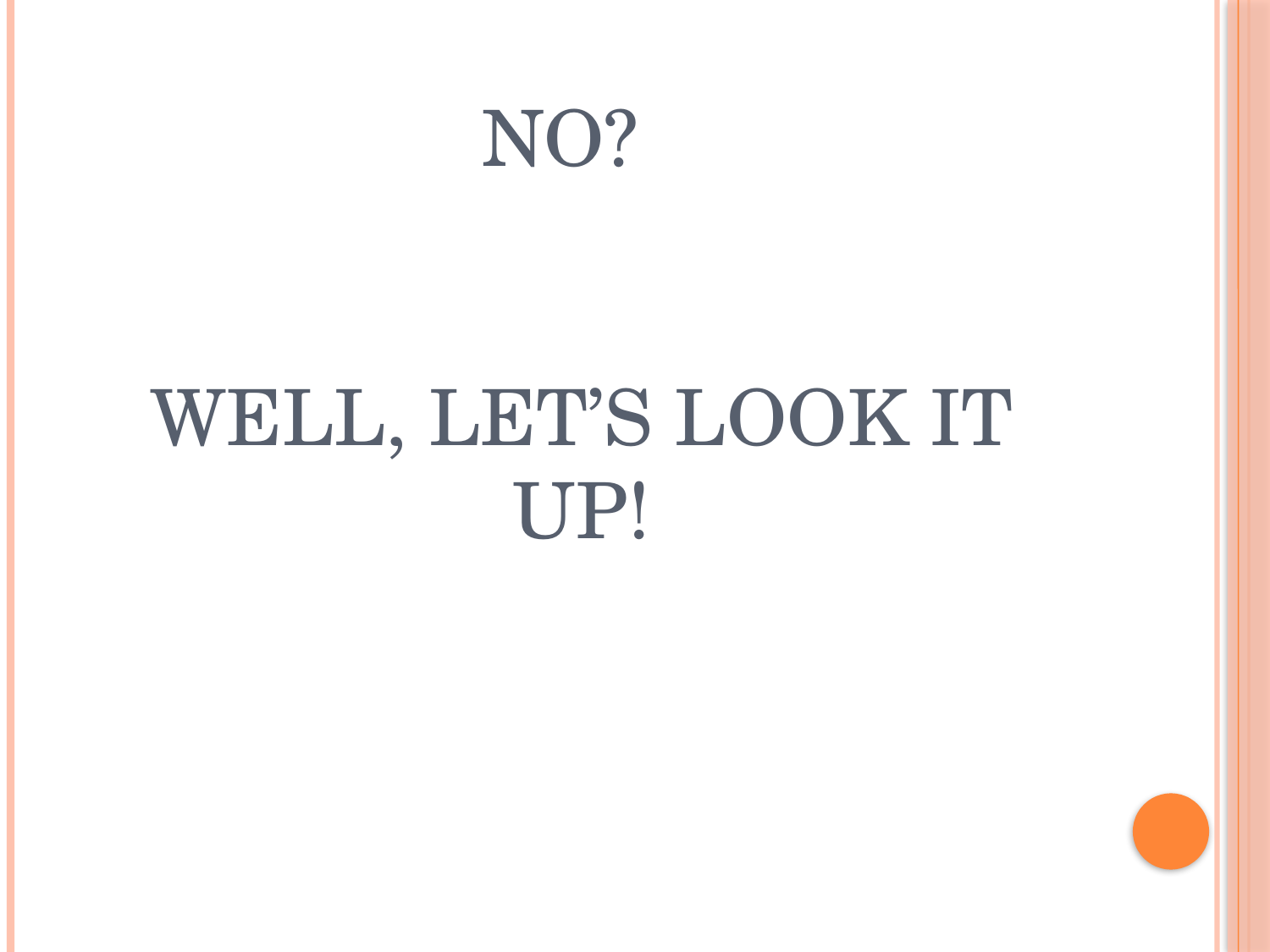

# No? Well, let’s look it up!